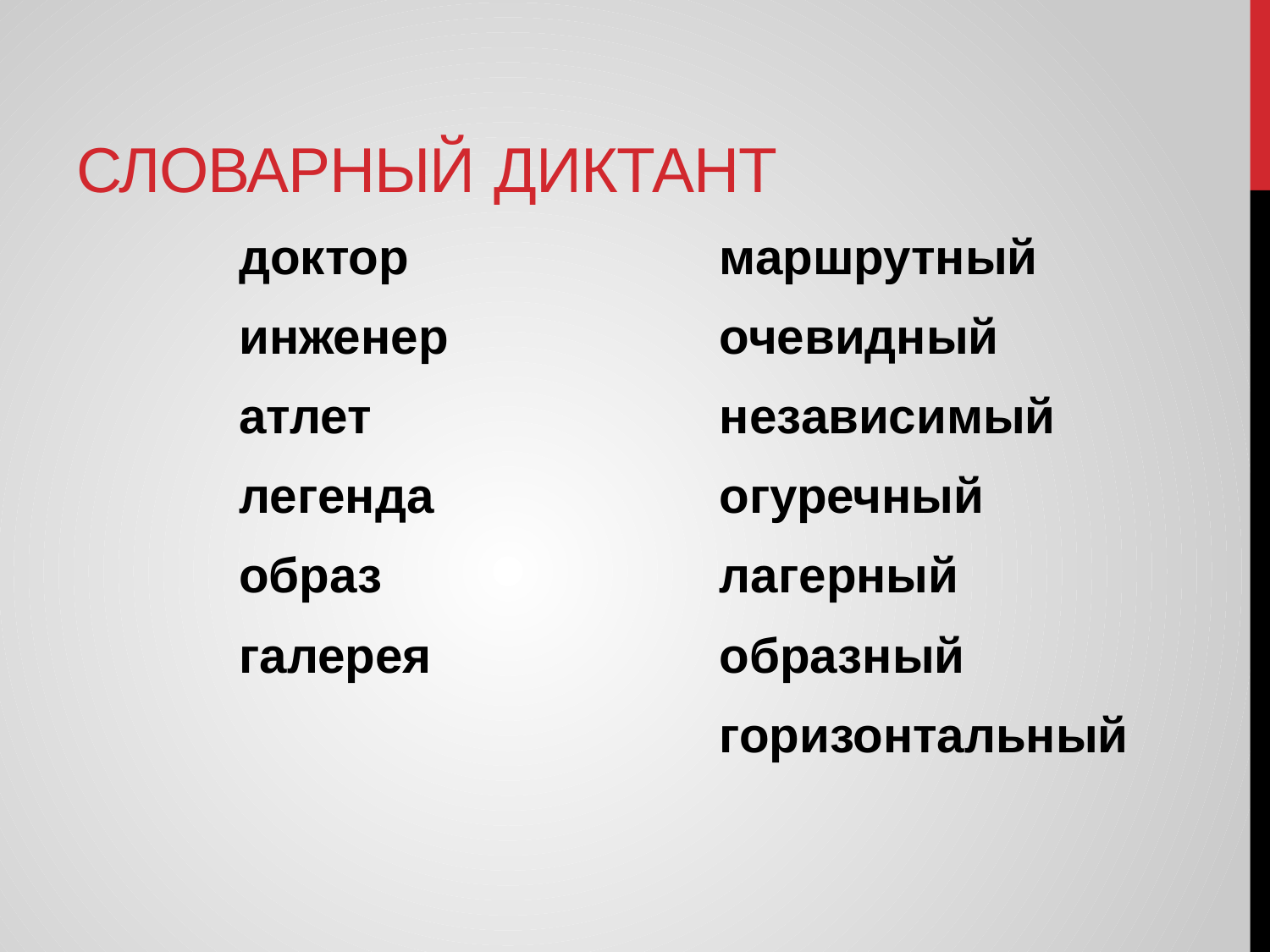

# Словарный диктант
доктор
инженер
атлет
легенда
образ
галерея
маршрутный
очевидный
независимый
огуречный
лагерный
образный
горизонтальный